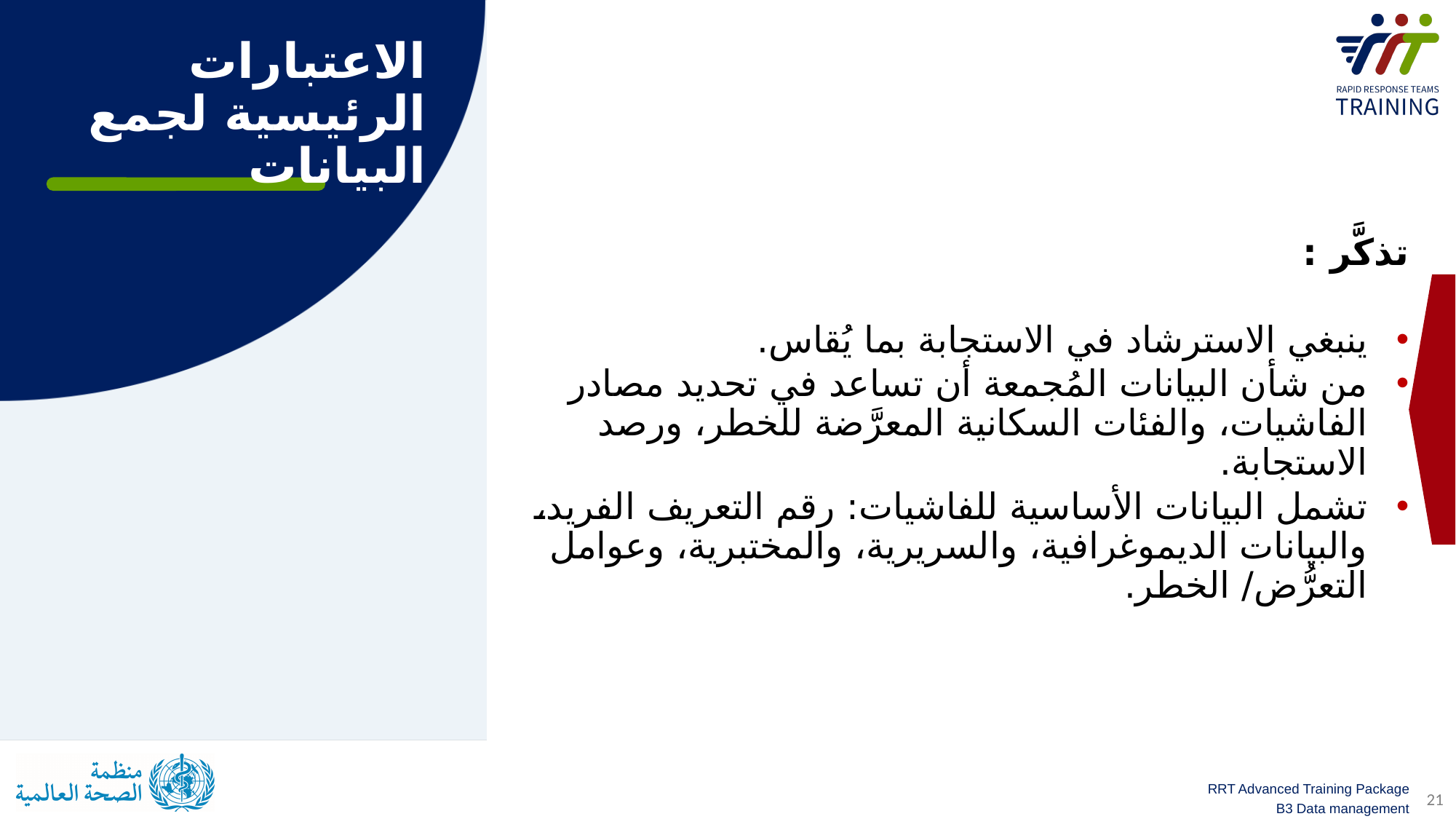

الاعتبارات الرئيسية لجمع البيانات
تذكَّر :

ينبغي الاسترشاد في الاستجابة بما يُقاس.
من شأن البيانات المُجمعة أن تساعد في تحديد مصادر الفاشيات، والفئات السكانية المعرَّضة للخطر، ورصد الاستجابة.
تشمل البيانات الأساسية للفاشيات: رقم التعريف الفريد، والبيانات الديموغرافية، والسريرية، والمختبرية، وعوامل التعرُّض/ الخطر.